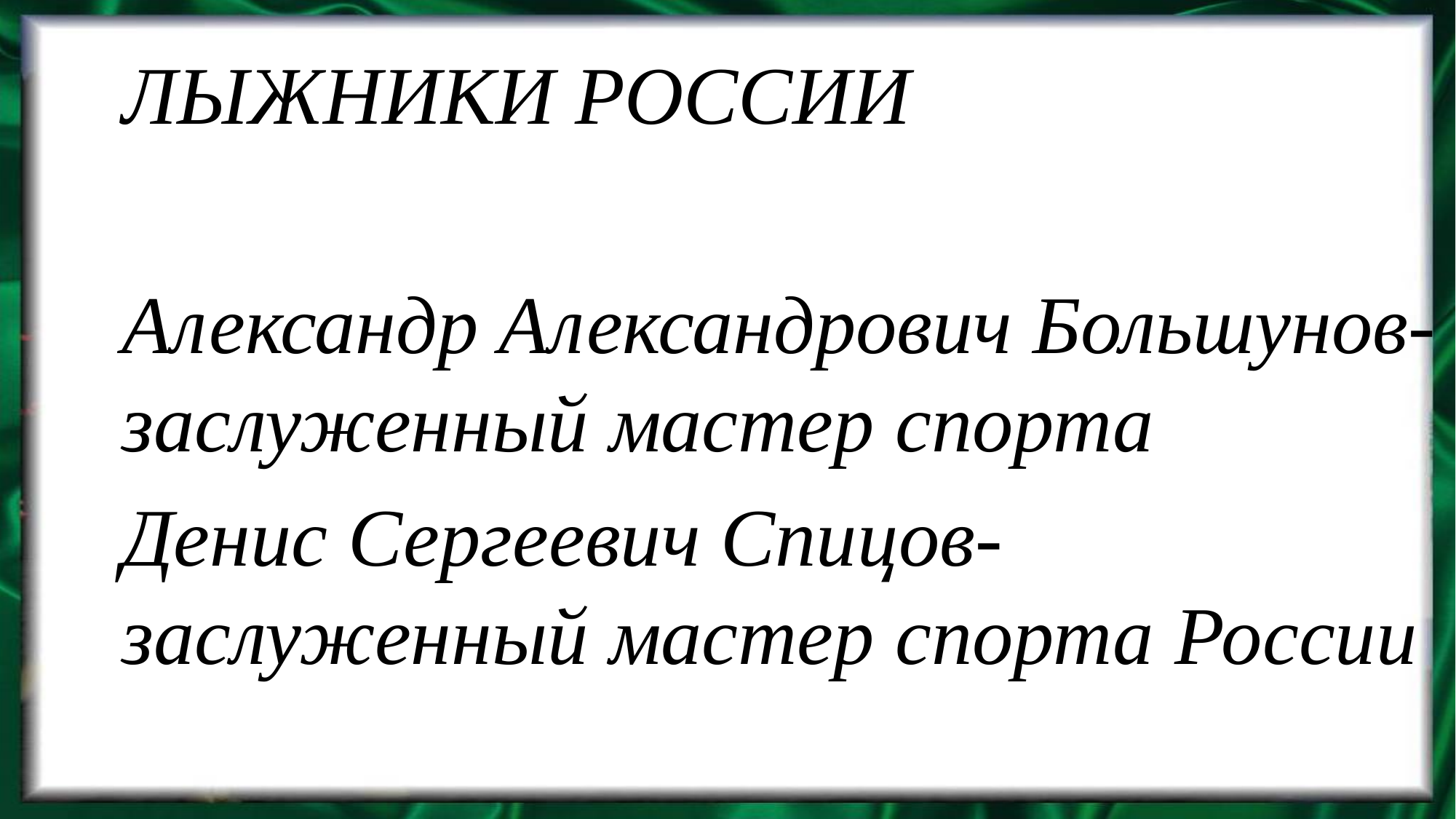

ЛЫЖНИКИ РОССИИ

Александр Александрович Большунов-заслуженный мастер спорта
Денис Сергеевич Спицов- заслуженный мастер спорта России